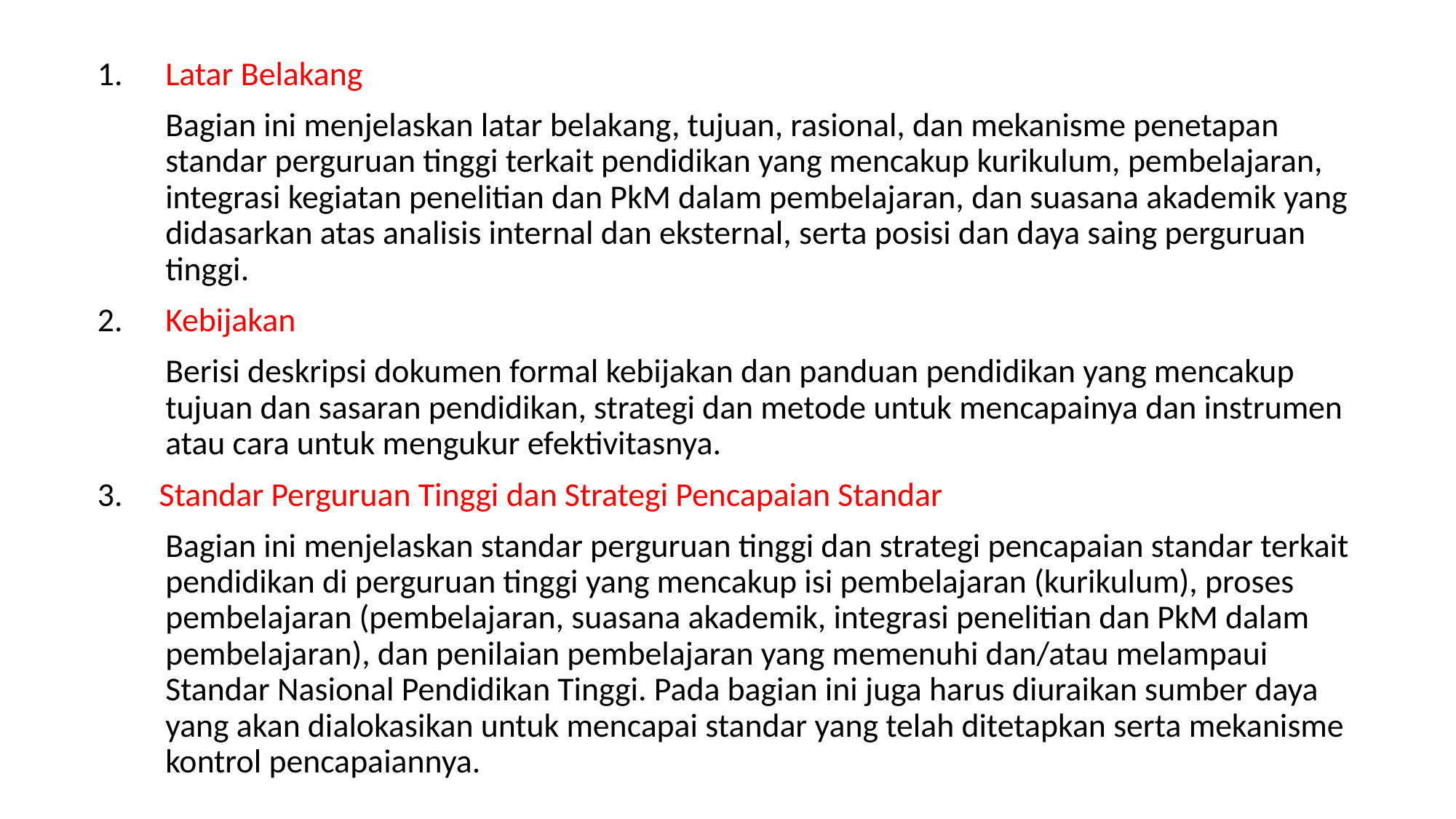

1. 	Latar Belakang
Bagian ini menjelaskan latar belakang, tujuan, rasional, dan mekanisme penetapan standar perguruan tinggi terkait pendidikan yang mencakup kurikulum, pembelajaran, integrasi kegiatan penelitian dan PkM dalam pembelajaran, dan suasana akademik yang didasarkan atas analisis internal dan eksternal, serta posisi dan daya saing perguruan tinggi.
2. 	Kebijakan
Berisi deskripsi dokumen formal kebijakan dan panduan pendidikan yang mencakup tujuan dan sasaran pendidikan, strategi dan metode untuk mencapainya dan instrumen atau cara untuk mengukur efektivitasnya.
3. 	Standar Perguruan Tinggi dan Strategi Pencapaian Standar
Bagian ini menjelaskan standar perguruan tinggi dan strategi pencapaian standar terkait pendidikan di perguruan tinggi yang mencakup isi pembelajaran (kurikulum), proses pembelajaran (pembelajaran, suasana akademik, integrasi penelitian dan PkM dalam pembelajaran), dan penilaian pembelajaran yang memenuhi dan/atau melampaui Standar Nasional Pendidikan Tinggi. Pada bagian ini juga harus diuraikan sumber daya yang akan dialokasikan untuk mencapai standar yang telah ditetapkan serta mekanisme kontrol pencapaiannya.